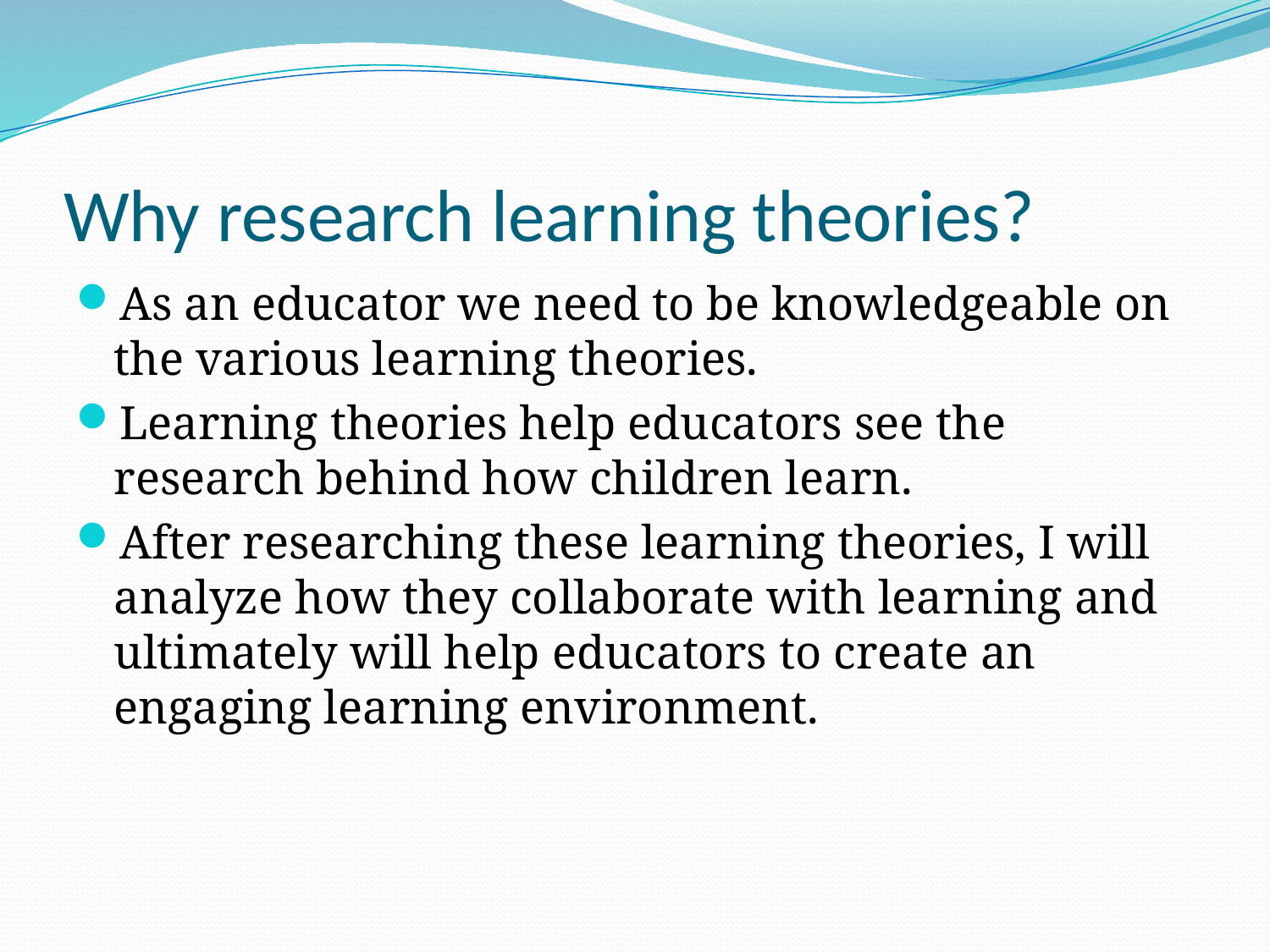

# Why research learning theories?
As an educator we need to be knowledgeable on the various learning theories.
Learning theories help educators see the research behind how children learn.
After researching these learning theories, I will analyze how they collaborate with learning and ultimately will help educators to create an engaging learning environment.